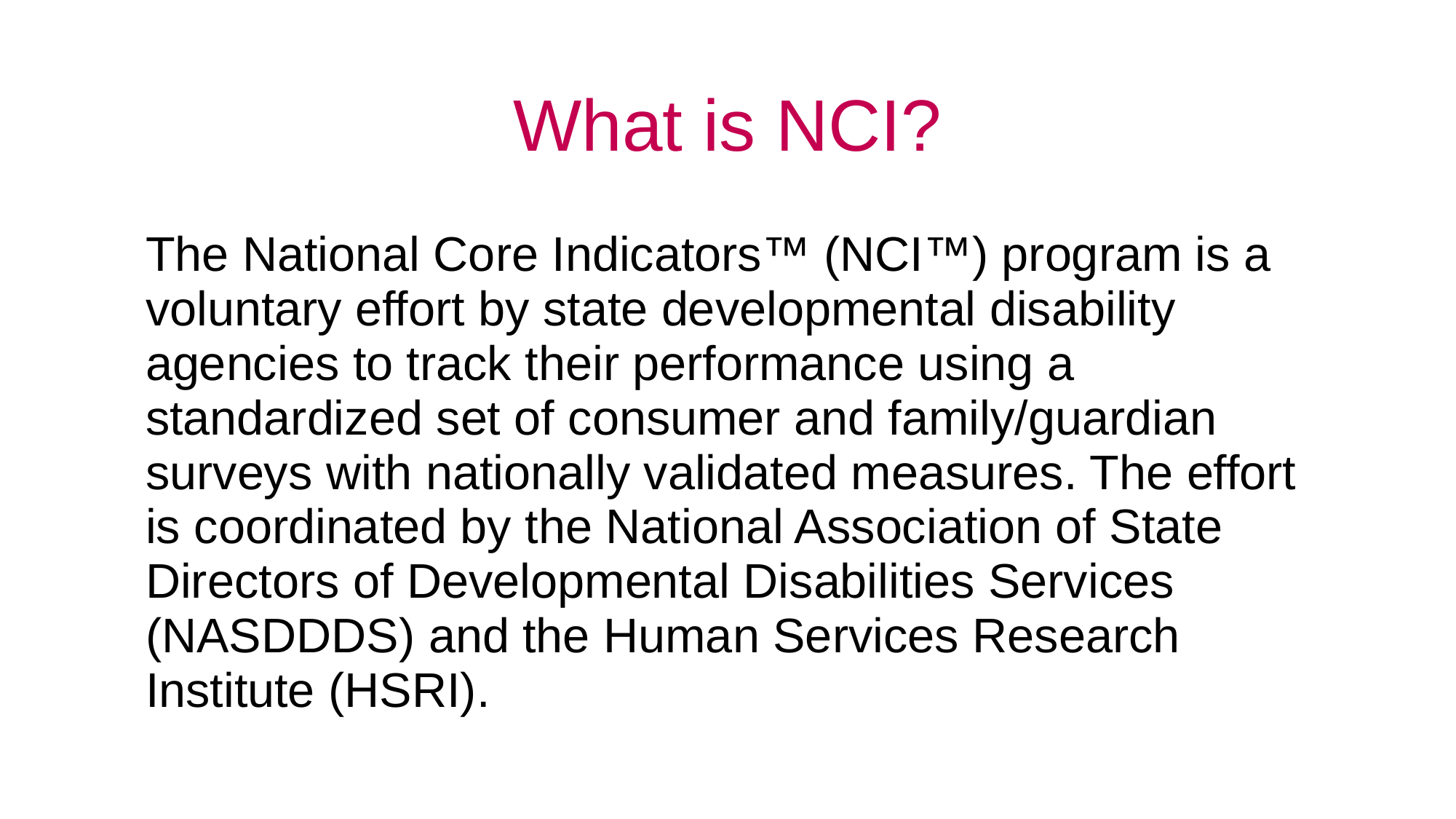

# What is NCI?
The National Core Indicators™ (NCI™) program is a voluntary effort by state developmental disability agencies to track their performance using a standardized set of consumer and family/guardian surveys with nationally validated measures. The effort is coordinated by the National Association of State Directors of Developmental Disabilities Services (NASDDDS) and the Human Services Research Institute (HSRI).